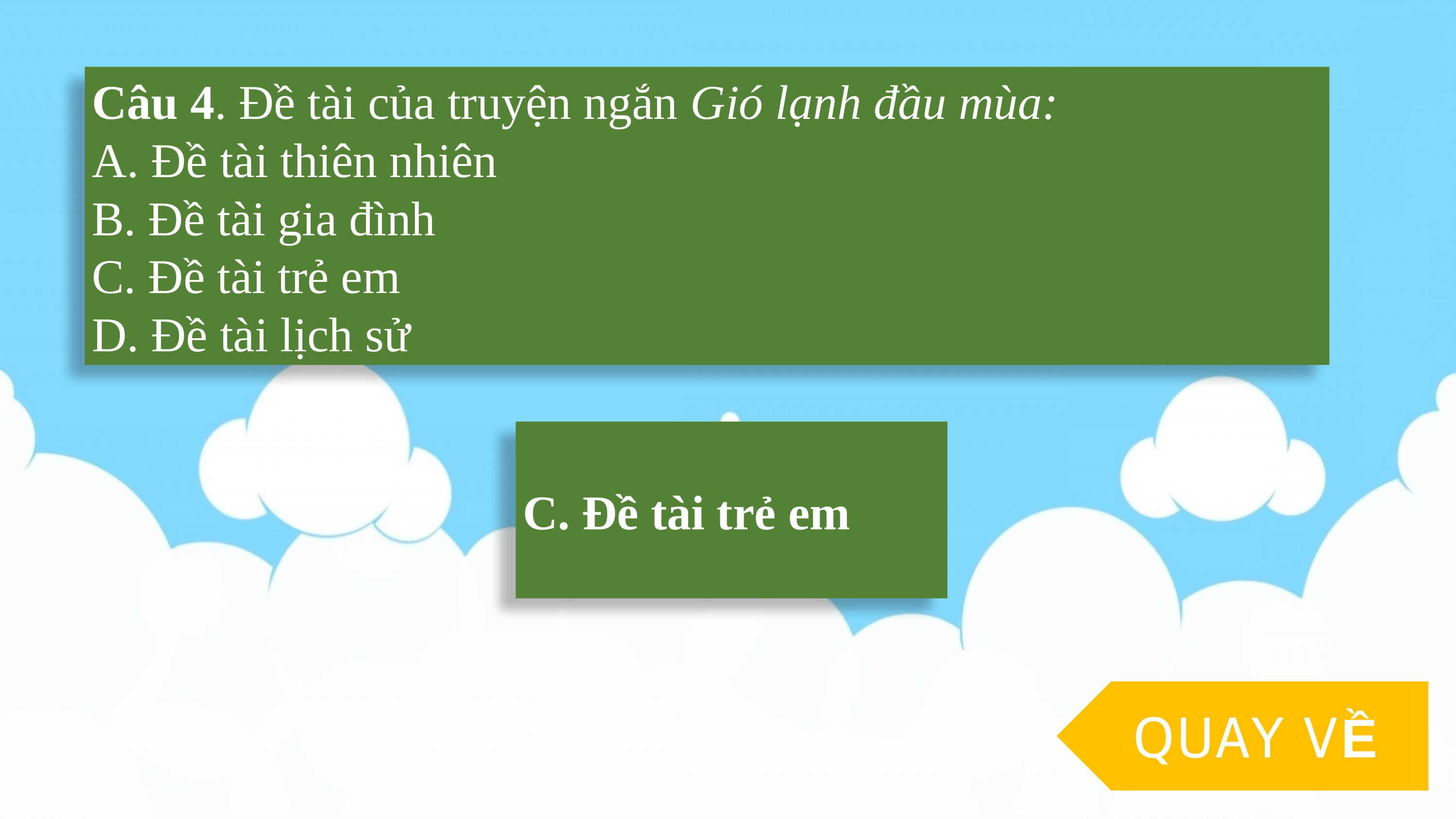

Câu 4. Đề tài của truyện ngắn Gió lạnh đầu mùa:
A. Đề tài thiên nhiên
B. Đề tài gia đình
C. Đề tài trẻ em
D. Đề tài lịch sử
C. Đề tài trẻ em
QUAY VỀ